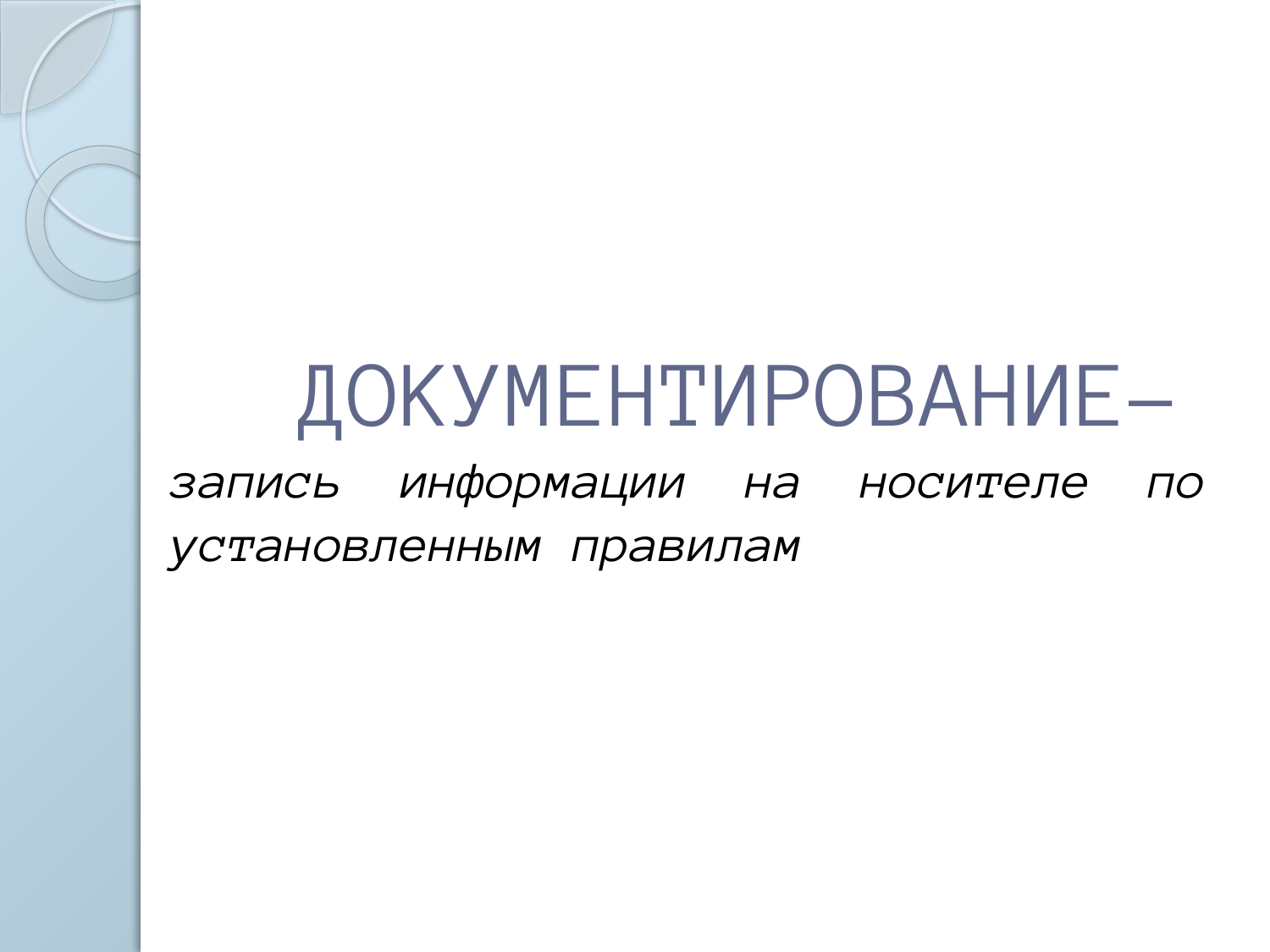

# ДОКУМЕНТИРОВАНИЕ- запись информации на носителе по установленным правилам